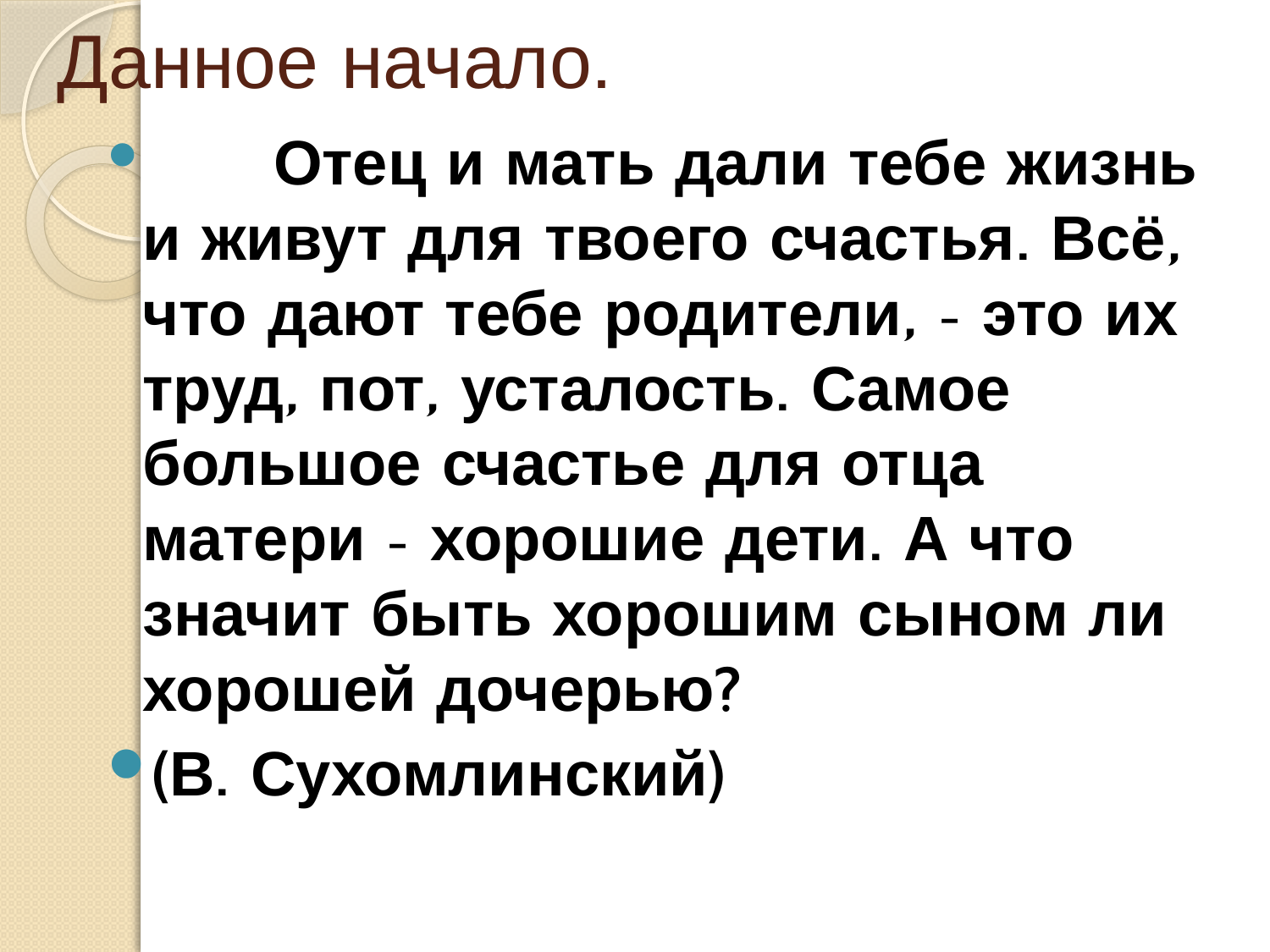

# Данное начало.
        Отец и мать дали тебе жизнь и живут для твоего счастья. Всё, что дают тебе родители, - это их труд, пот, усталость. Самое большое счастье для отца  матери - хорошие дети. А что значит быть хорошим сыном ли хорошей дочерью?
(В. Сухомлинский)